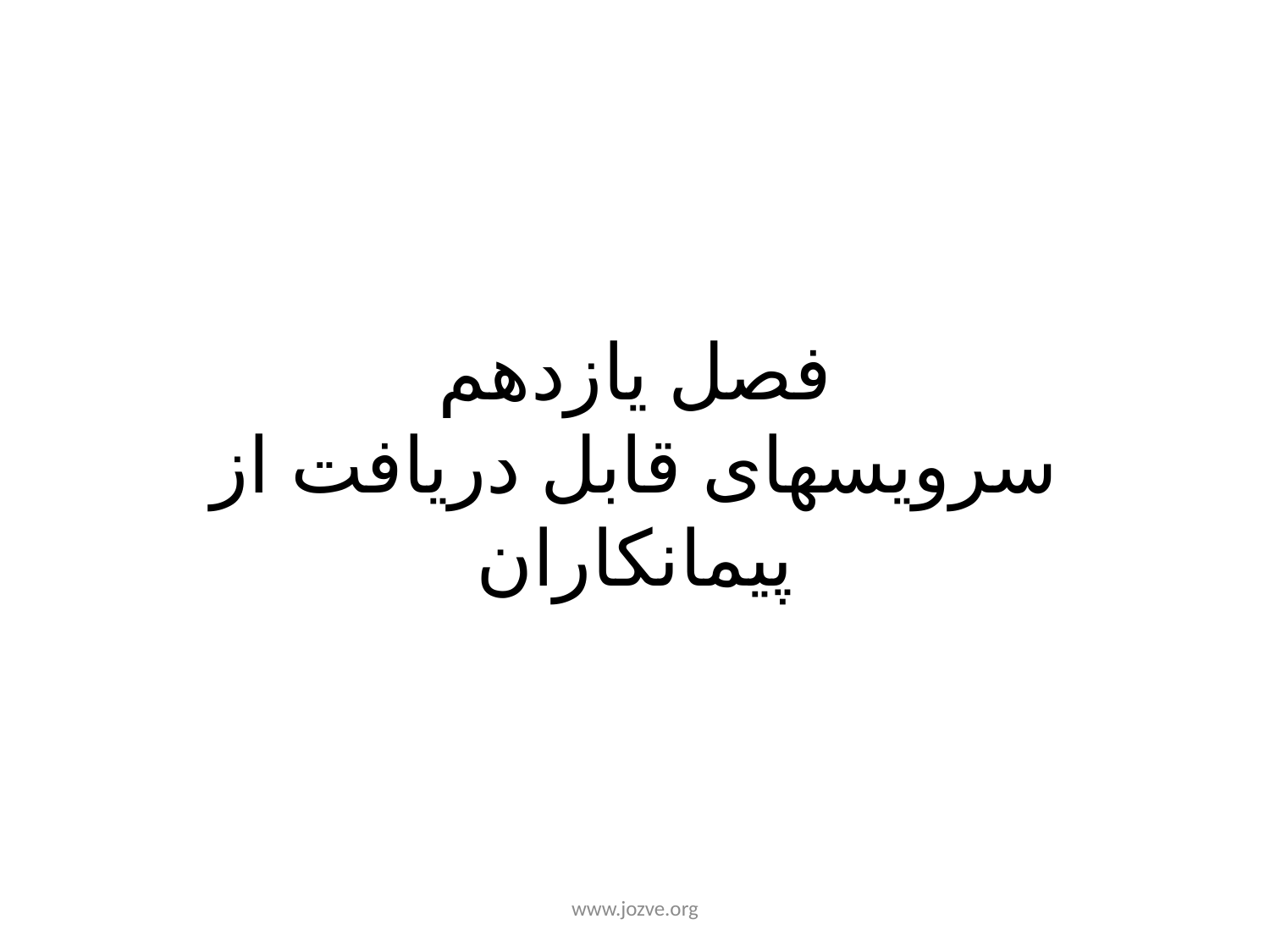

# فصل یازدهم سرویسهای قابل دریافت از پیمانکاران
www.jozve.org